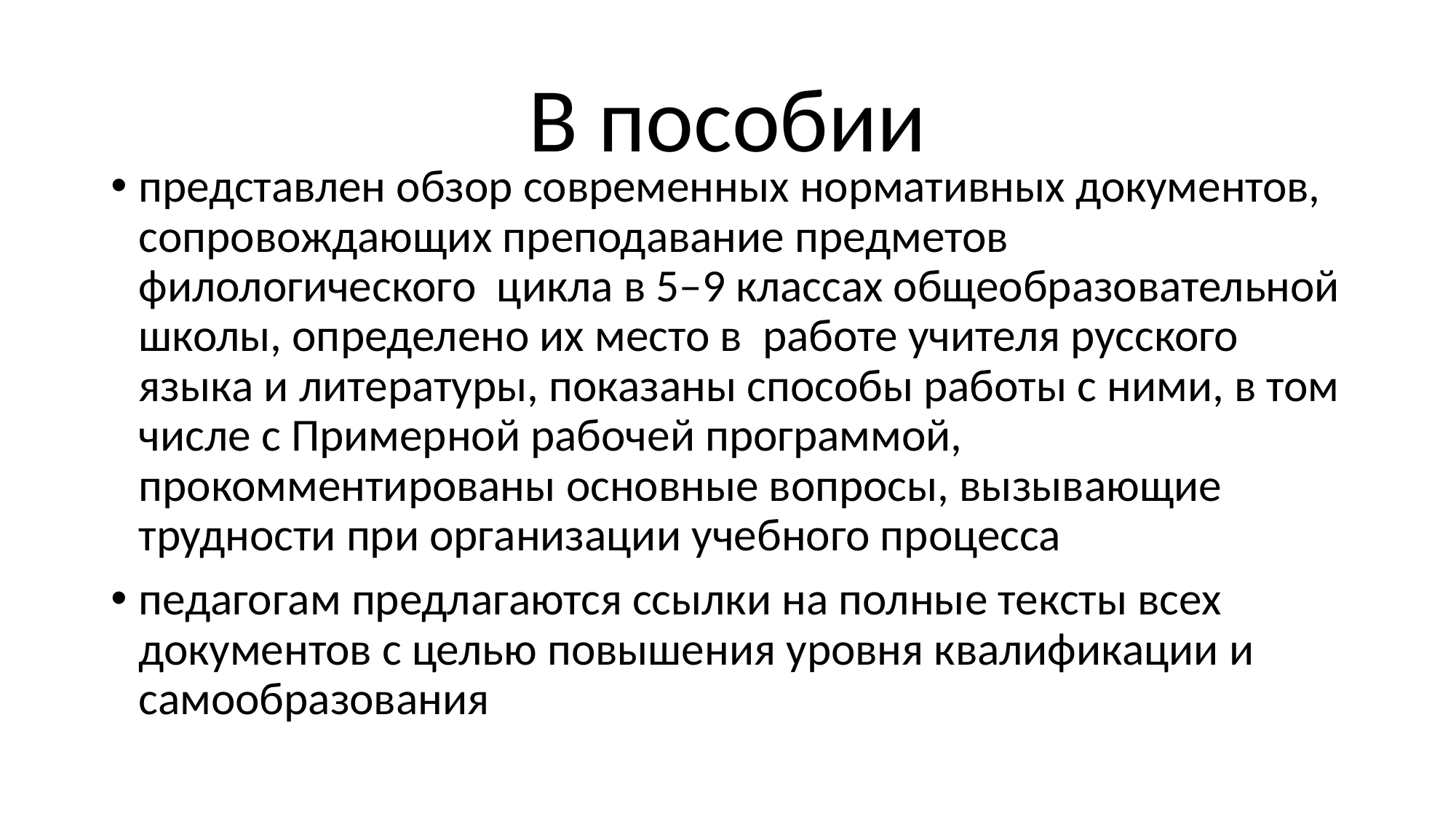

# В пособии
представлен обзор современных нормативных документов, сопровождающих преподавание предметов филологического  цикла в 5–9 классах общеобразовательной школы, определено их место в  работе учителя русского языка и литературы, показаны способы работы с ними, в том числе с Примерной рабочей программой, прокомментированы основные вопросы, вызывающие трудности при организации учебного процесса
педагогам предлагаются ссылки на полные тексты всех документов с целью повышения уровня квалификации и самообразования